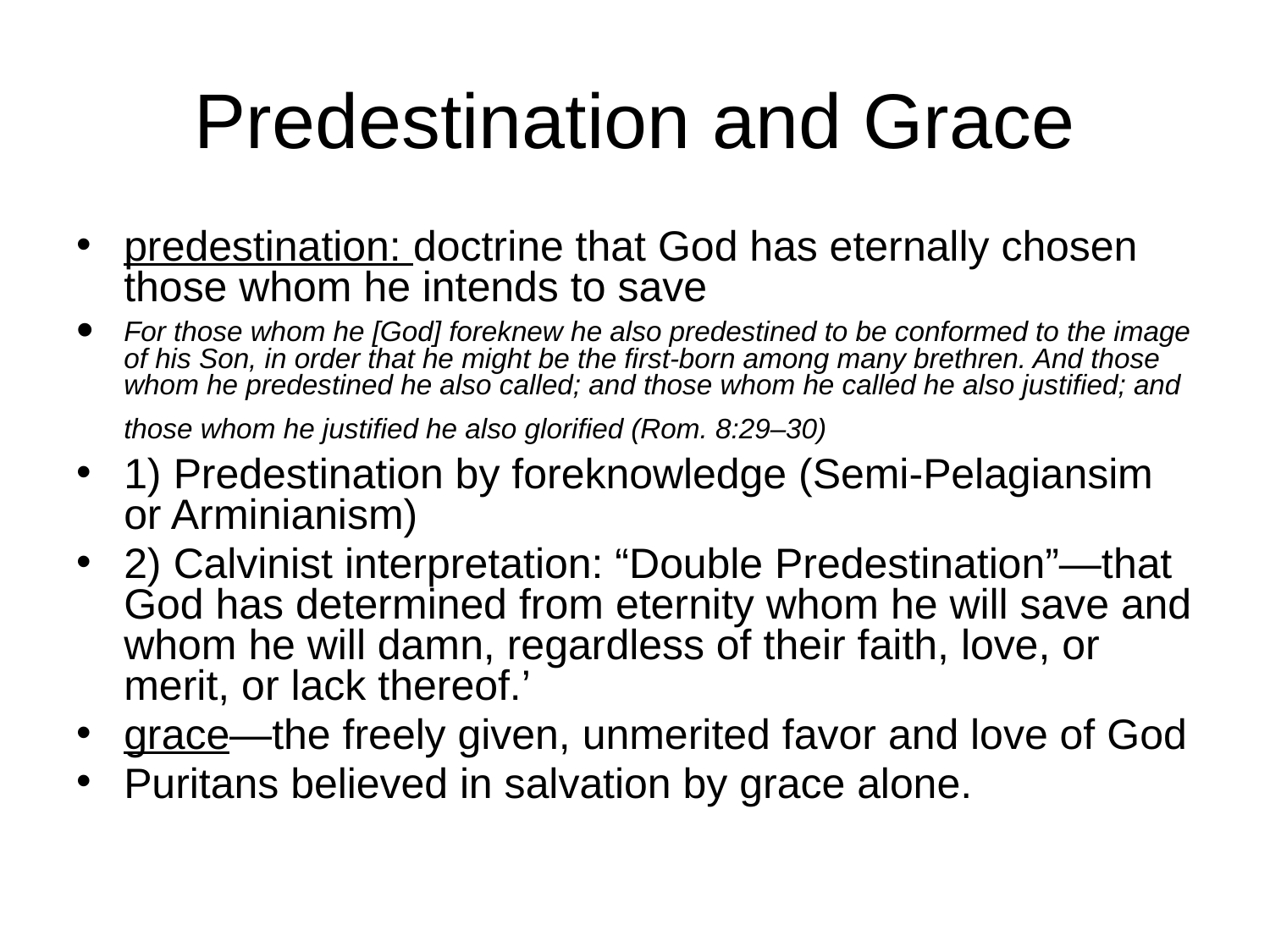

# Predestination and Grace
predestination: doctrine that God has eternally chosen those whom he intends to save
For those whom he [God] foreknew he also predestined to be conformed to the image of his Son, in order that he might be the first-born among many brethren. And those whom he predestined he also called; and those whom he called he also justified; and those whom he justified he also glorified (Rom. 8:29–30)
1) Predestination by foreknowledge (Semi-Pelagiansim or Arminianism)
2) Calvinist interpretation: “Double Predestination”—that God has determined from eternity whom he will save and whom he will damn, regardless of their faith, love, or merit, or lack thereof.’
grace—the freely given, unmerited favor and love of God
Puritans believed in salvation by grace alone.